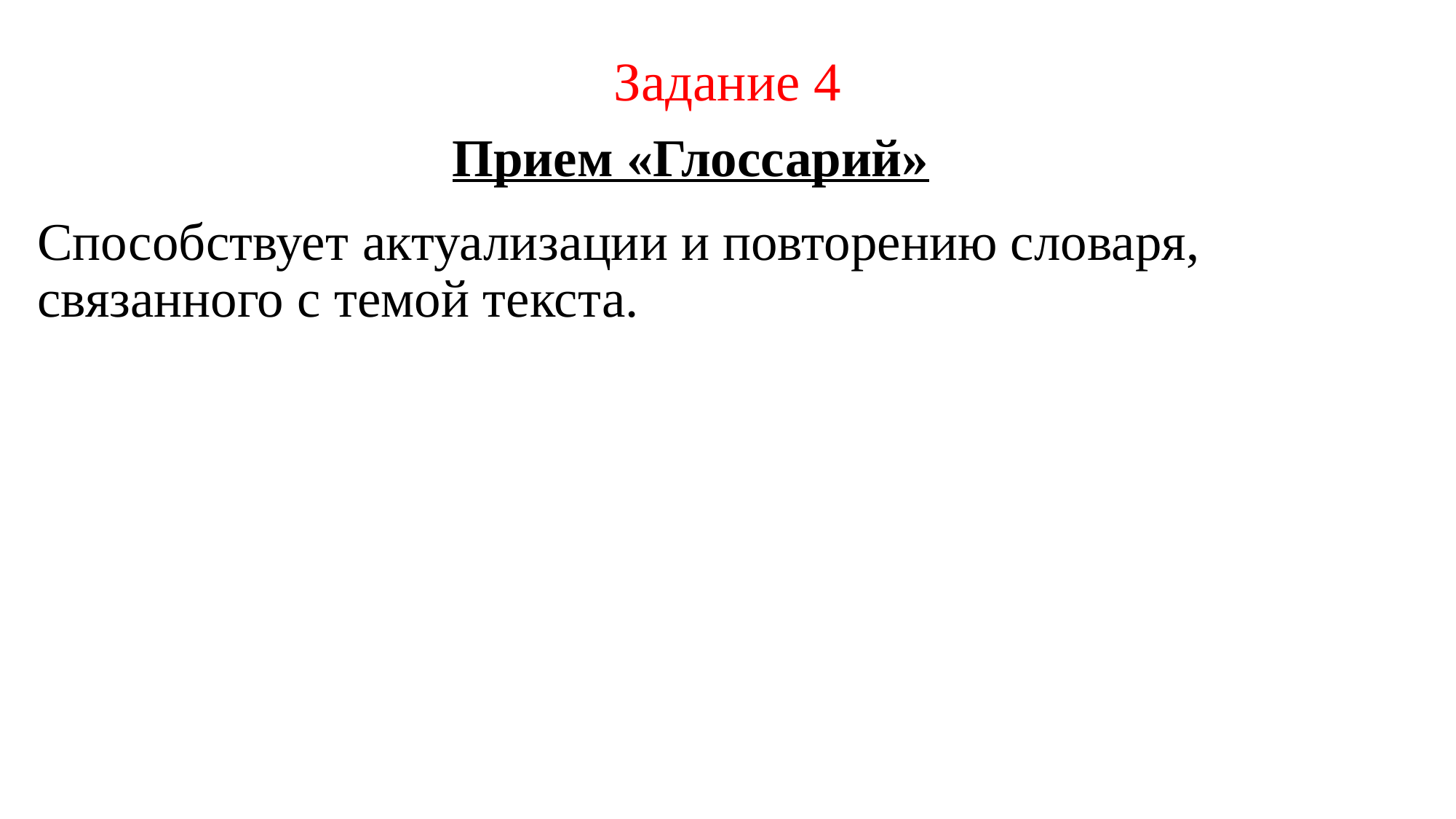

# Задание 4
Прием «Глоссарий»
Способствует актуализации и повторению словаря, связанного с темой текста.